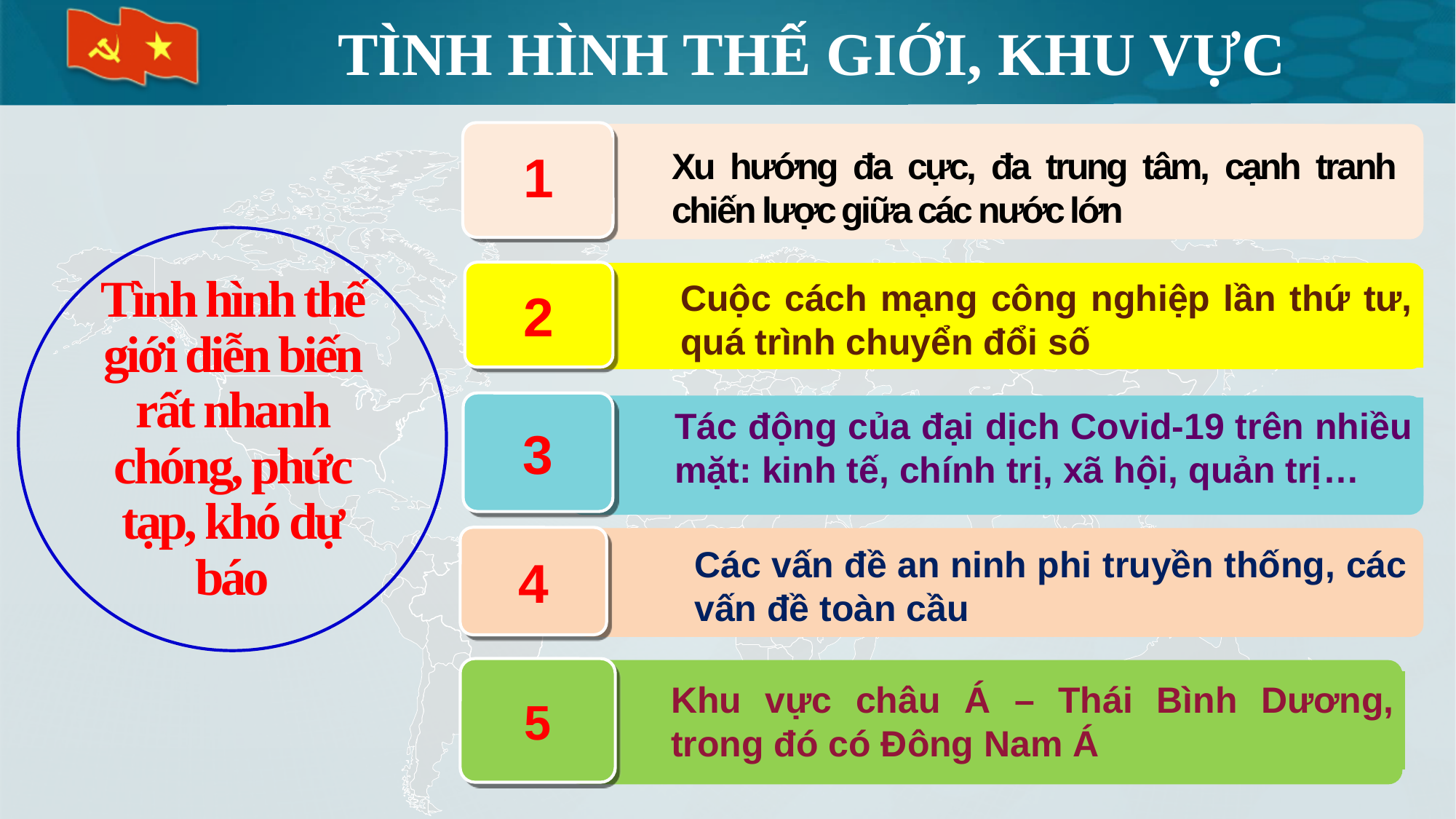

# TÌNH HÌNH THẾ GIỚI, KHU VỰC
1

1

Xu hướng đa cực, đa trung tâm, cạnh tranh chiến lược giữa các nước lớn

Tình hình thế giới diễn biến rất nhanh chóng, phức tạp, khó dự báo
2

Cuộc cách mạng công nghiệp lần thứ tư, quá trình chuyển đổi số

3

Tác động của đại dịch Covid-19 trên nhiều mặt: kinh tế, chính trị, xã hội, quản trị…

4

Các vấn đề an ninh phi truyền thống, các vấn đề toàn cầu
5

Khu vực châu Á – Thái Bình Dương, trong đó có Đông Nam Á